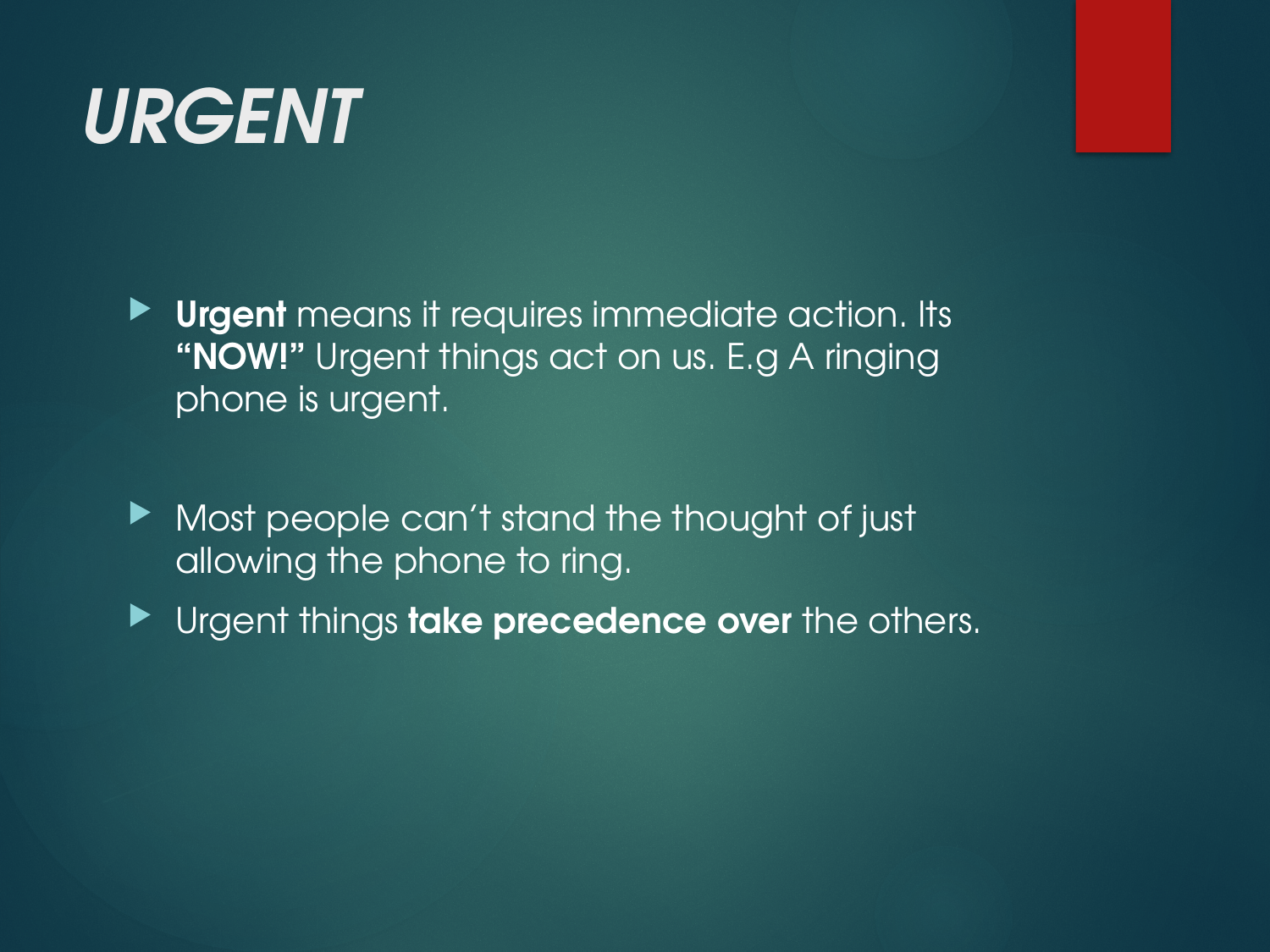

# URGENT
Urgent means it requires immediate action. Its “NOW!” Urgent things act on us. E.g A ringing phone is urgent.

Most people can’t stand the thought of just allowing the phone to ring.
Urgent things take precedence over the others.